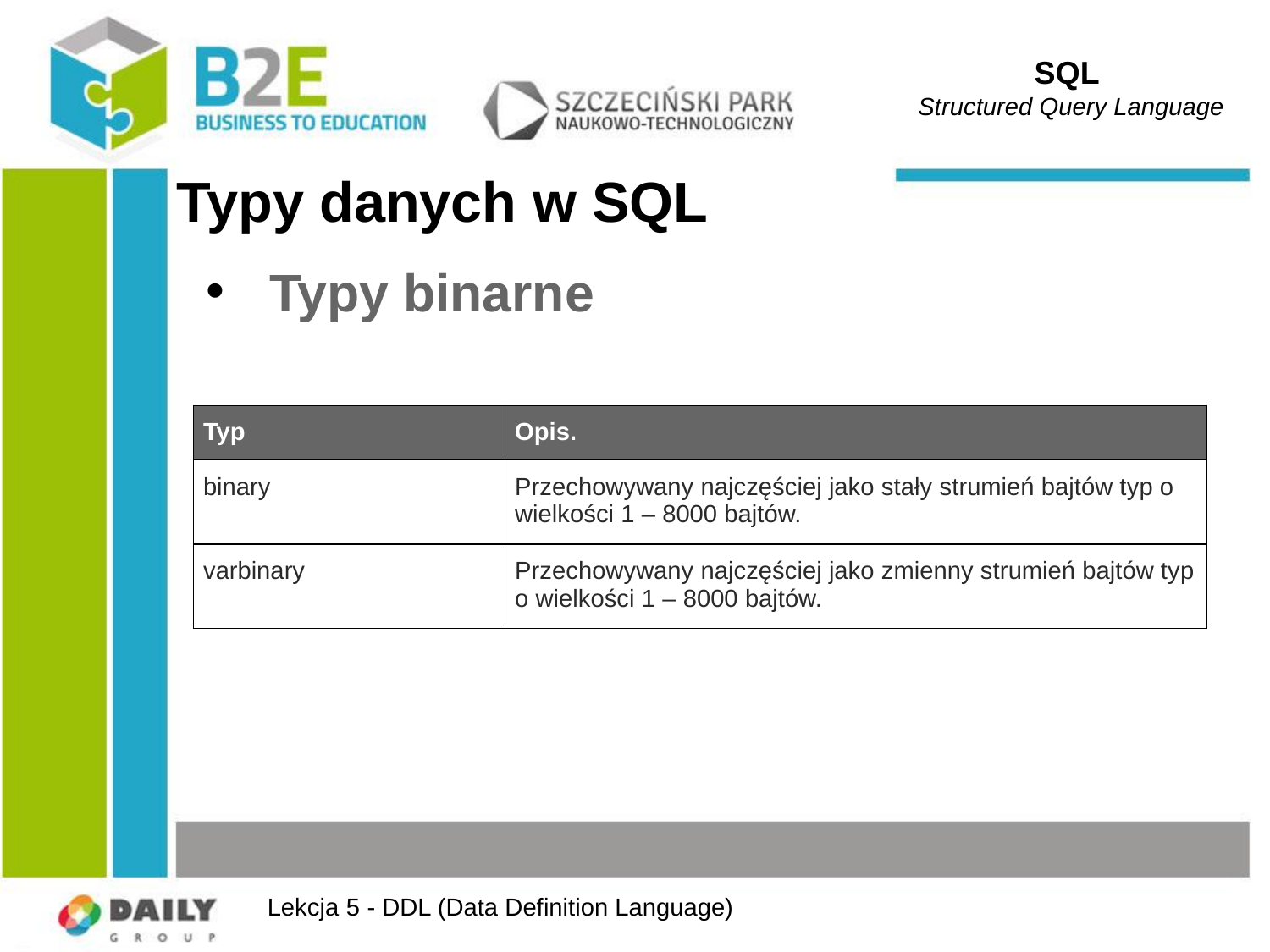

SQL
Structured Query Language
# Typy danych w SQL
Typy binarne
| Typ | Opis. |
| --- | --- |
| binary | Przechowywany najczęściej jako stały strumień bajtów typ o wielkości 1 – 8000 bajtów. |
| varbinary | Przechowywany najczęściej jako zmienny strumień bajtów typ o wielkości 1 – 8000 bajtów. |
Lekcja 5 - DDL (Data Definition Language)